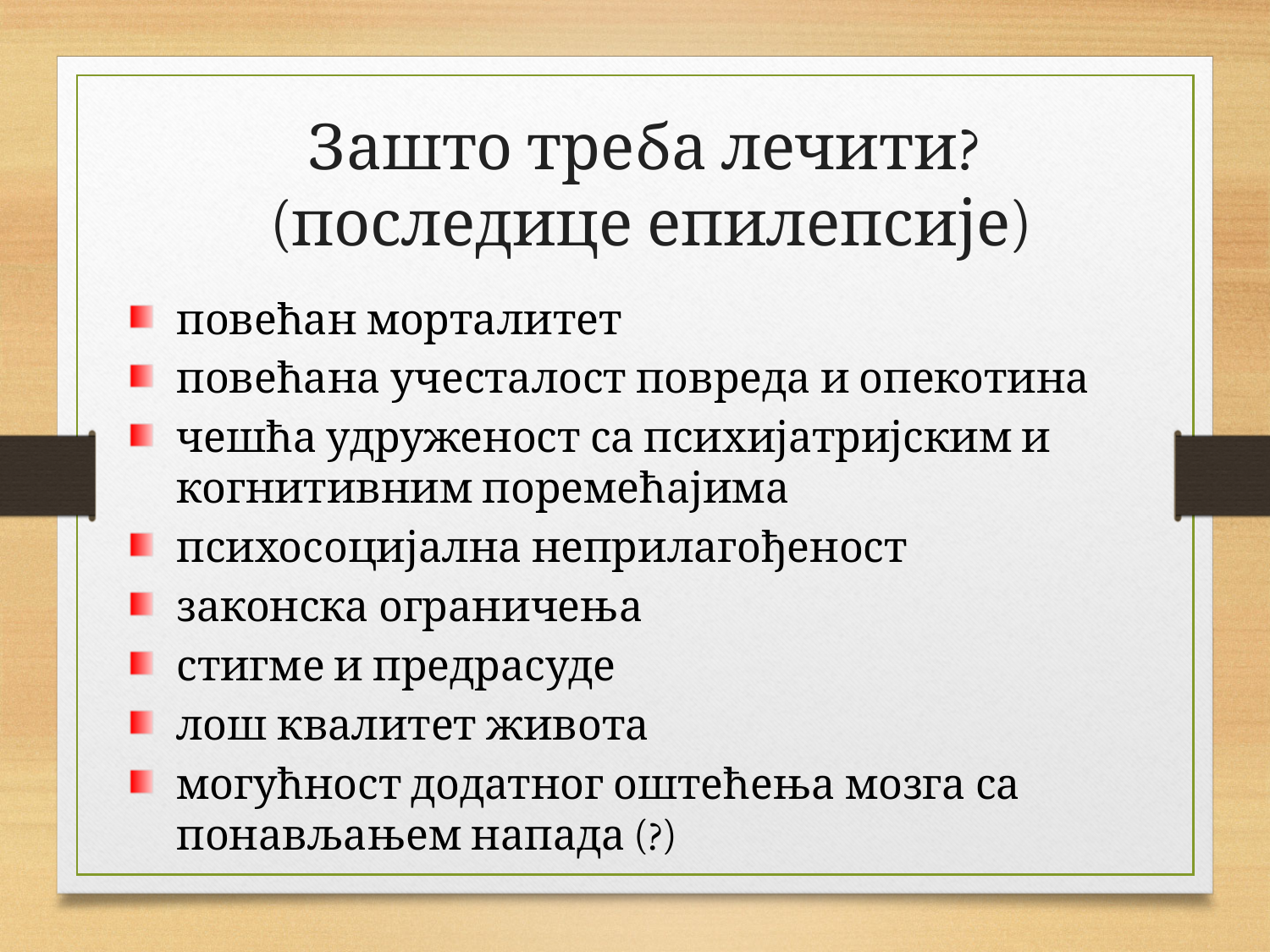

Зашто треба лечити?
(последице епилепсије)
повећан морталитет
повећана учесталост повреда и опекотина
чешћа удруженост са психијатријским и когнитивним поремећајима
психосоцијална неприлагођеност
законска ограничења
стигме и предрасуде
лош квалитет живота
могућност додатног оштећења мозга са понављањем напада (?)